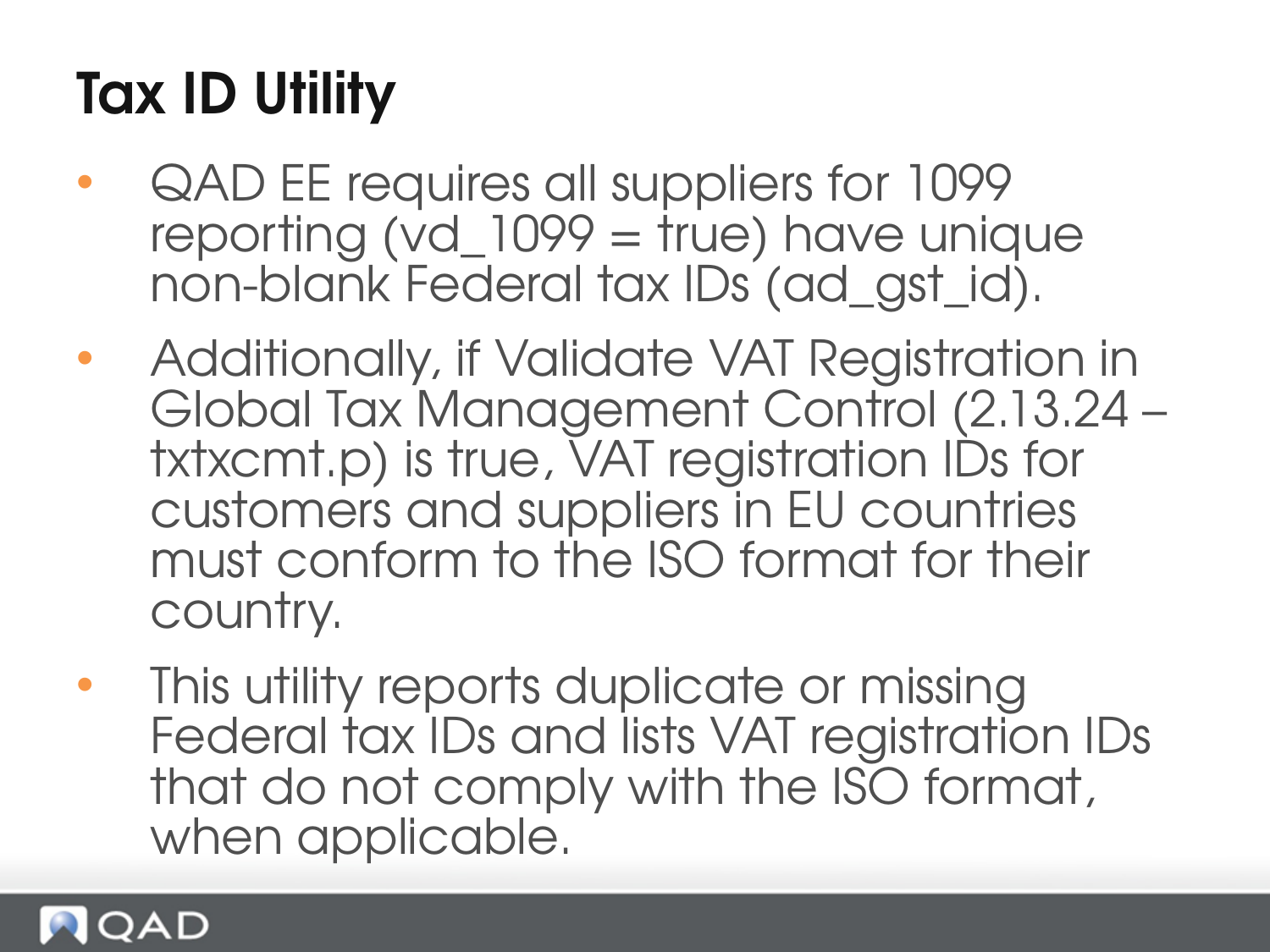

# Tax ID Utility
QAD EE requires all suppliers for 1099 reporting (vd_1099 = true) have unique non-blank Federal tax IDs (ad_gst_id).
Additionally, if Validate VAT Registration in Global Tax Management Control (2.13.24 – txtxcmt.p) is true, VAT registration IDs for customers and suppliers in EU countries must conform to the ISO format for their country.
This utility reports duplicate or missing Federal tax IDs and lists VAT registration IDs that do not comply with the ISO format, when applicable.